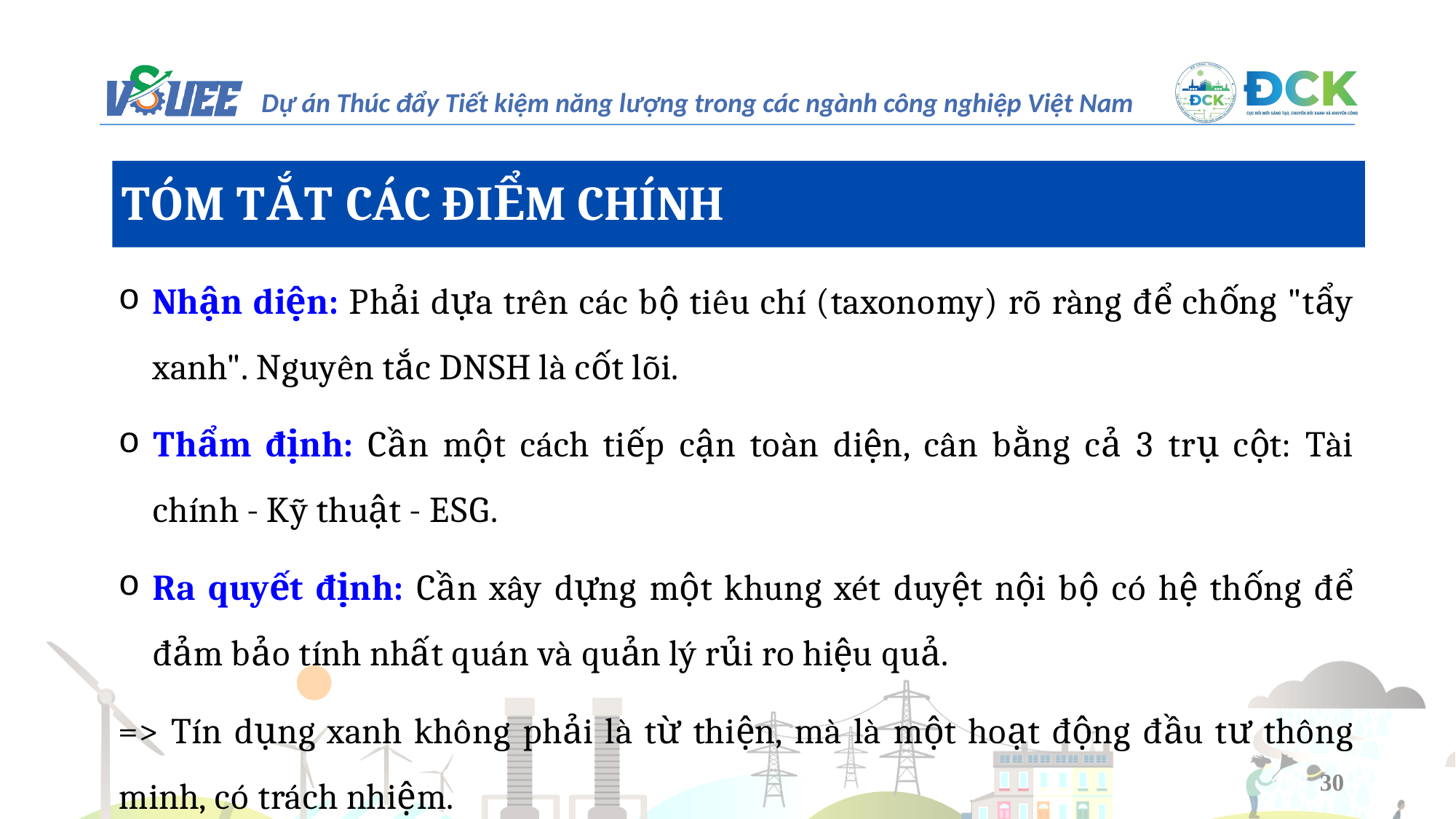

TÓM TẮT CÁC ĐIỂM CHÍNH
Nhận diện: Phải dựa trên các bộ tiêu chí (taxonomy) rõ ràng để chống "tẩy xanh". Nguyên tắc DNSH là cốt lõi.
Thẩm định: Cần một cách tiếp cận toàn diện, cân bằng cả 3 trụ cột: Tài chính - Kỹ thuật - ESG.
Ra quyết định: Cần xây dựng một khung xét duyệt nội bộ có hệ thống để đảm bảo tính nhất quán và quản lý rủi ro hiệu quả.
=> Tín dụng xanh không phải là từ thiện, mà là một hoạt động đầu tư thông minh, có trách nhiệm.
30